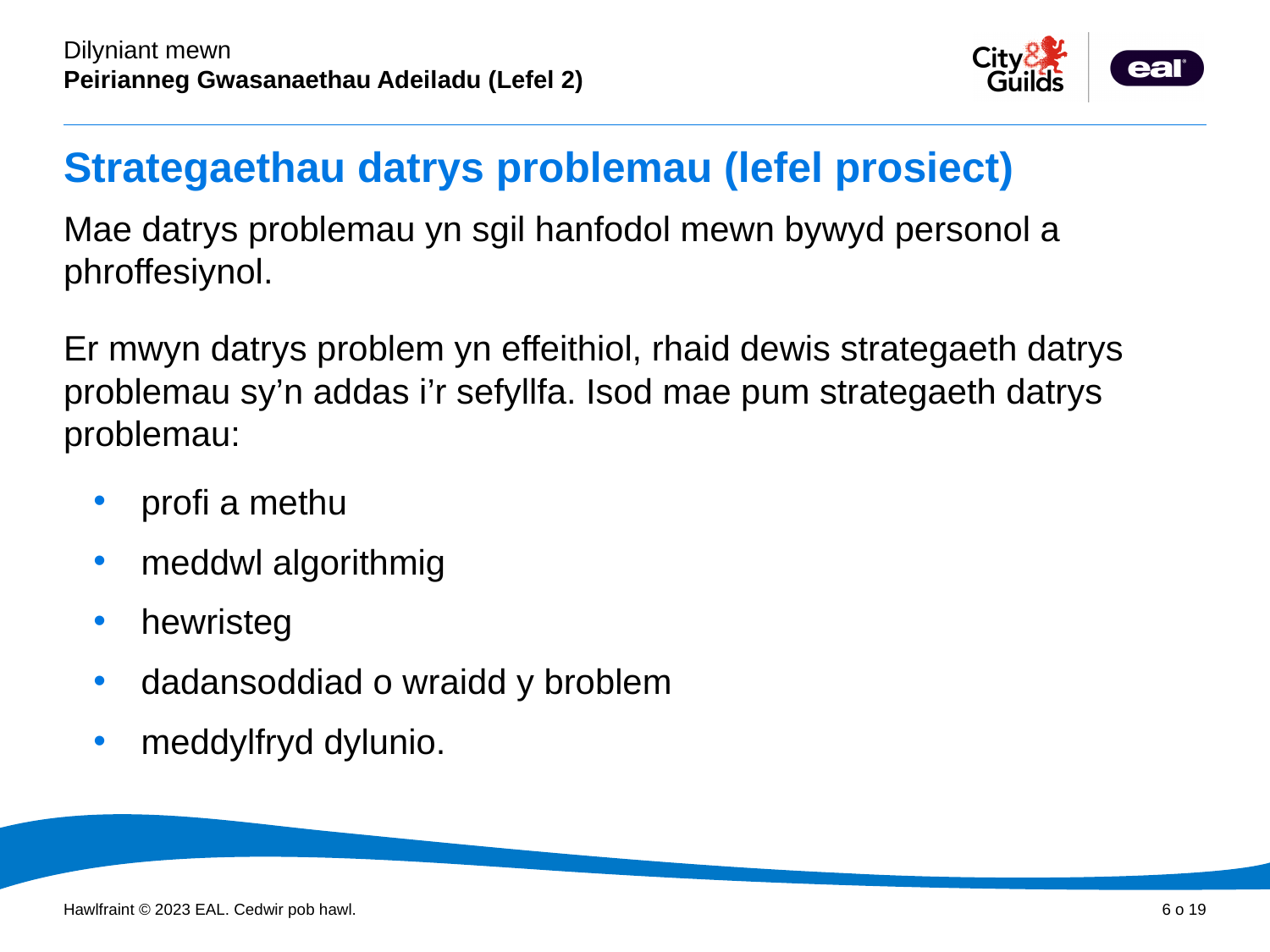

# Strategaethau datrys problemau (lefel prosiect)
Mae datrys problemau yn sgil hanfodol mewn bywyd personol a phroffesiynol.
Er mwyn datrys problem yn effeithiol, rhaid dewis strategaeth datrys problemau sy’n addas i’r sefyllfa. Isod mae pum strategaeth datrys problemau:
profi a methu
meddwl algorithmig
hewristeg
dadansoddiad o wraidd y broblem
meddylfryd dylunio.